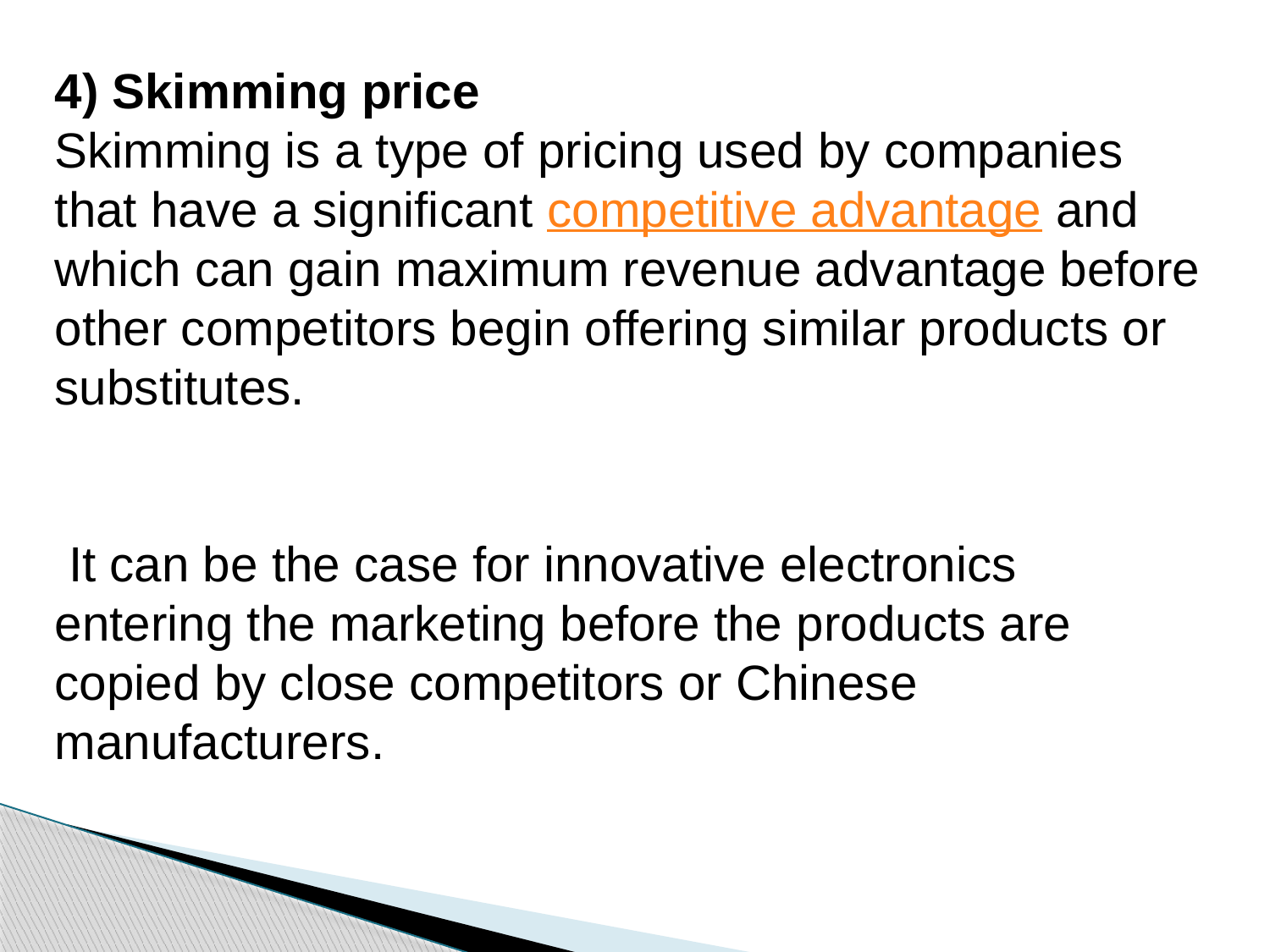

4) Skimming price
Skimming is a type of pricing used by companies that have a significant competitive advantage and which can gain maximum revenue advantage before other competitors begin offering similar products or substitutes.

 It can be the case for innovative electronics entering the marketing before the products are copied by close competitors or Chinese manufacturers.